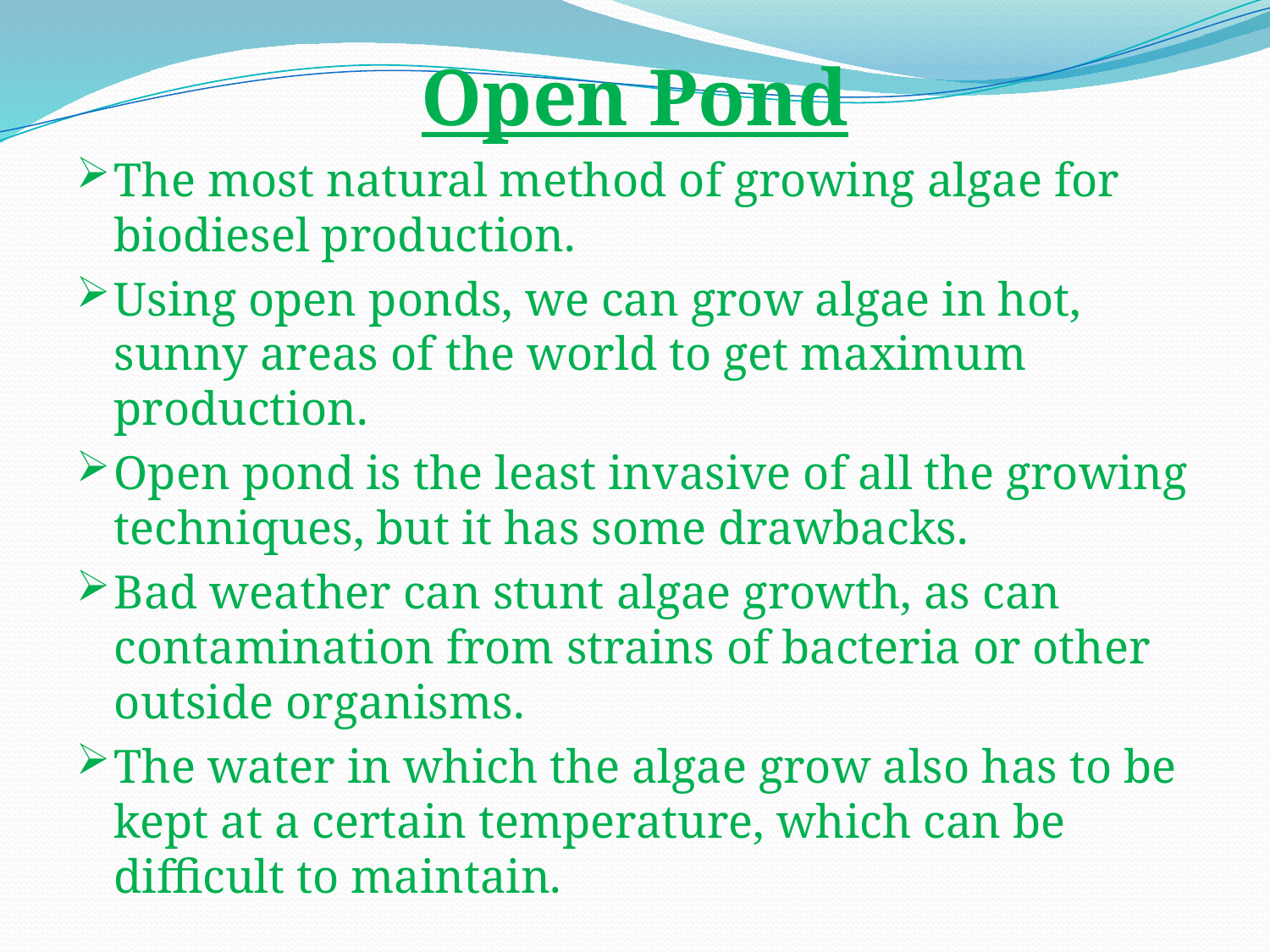

Open Pond
The most natural method of growing algae for biodiesel production.
Using open ponds, we can grow algae in hot, sunny areas of the world to get maximum production.
Open pond is the least invasive of all the growing techniques, but it has some drawbacks.
Bad weather can stunt algae growth, as can contamination from strains of bacteria or other outside organisms.
The water in which the algae grow also has to be kept at a certain temperature, which can be difficult to maintain.